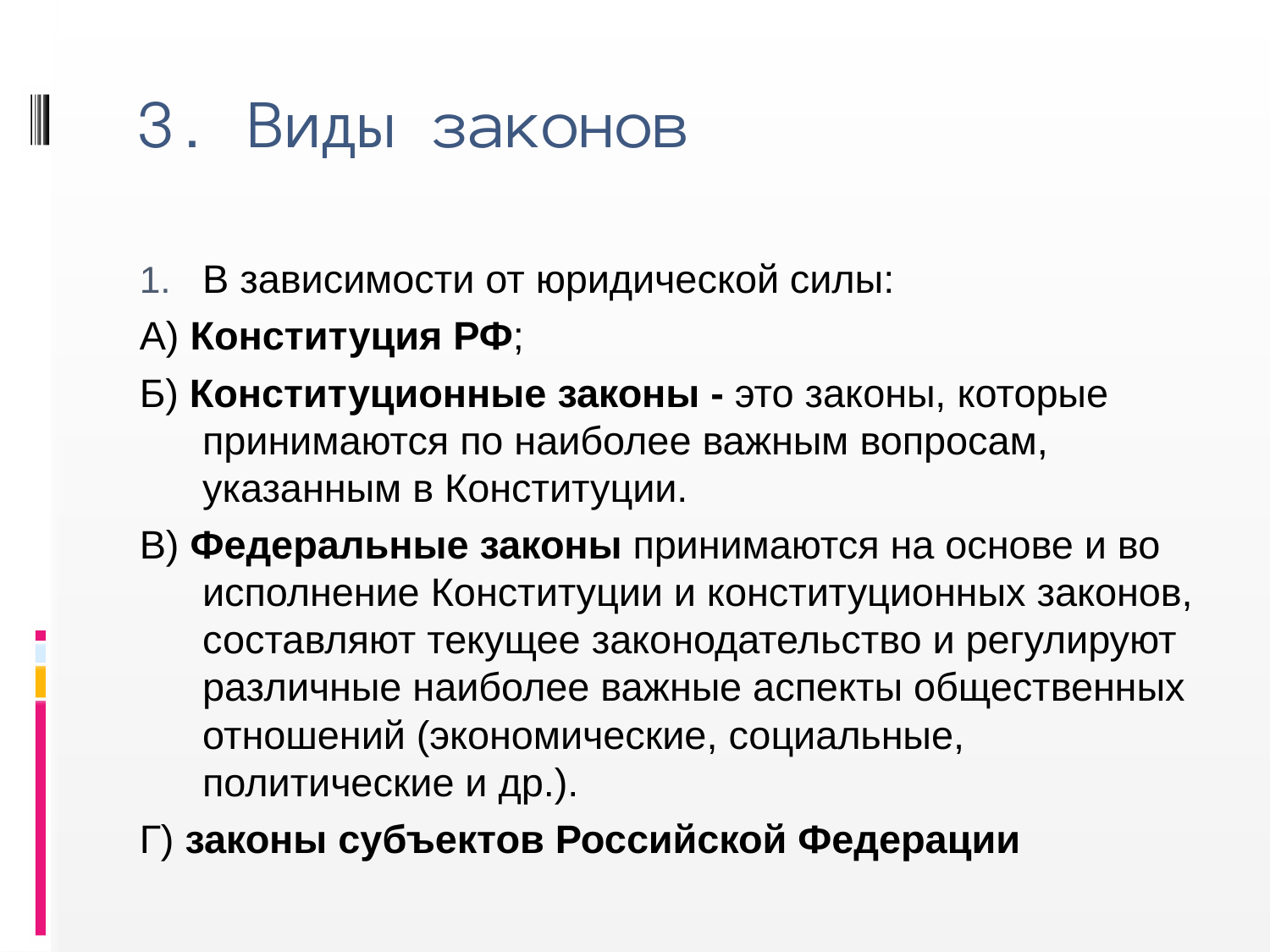

# 3. Виды законов
В зависимости от юридической силы:
А) Конституция РФ;
Б) Конституционные законы - это законы, которые принимаются по наиболее важным вопросам, указанным в Конституции.
В) Федеральные законы принимаются на основе и во исполнение Конституции и конституционных законов, составляют текущее законодательство и регулируют различные наиболее важные аспекты общественных отношений (экономические, социальные, политические и др.).
Г) законы субъектов Российской Федерации